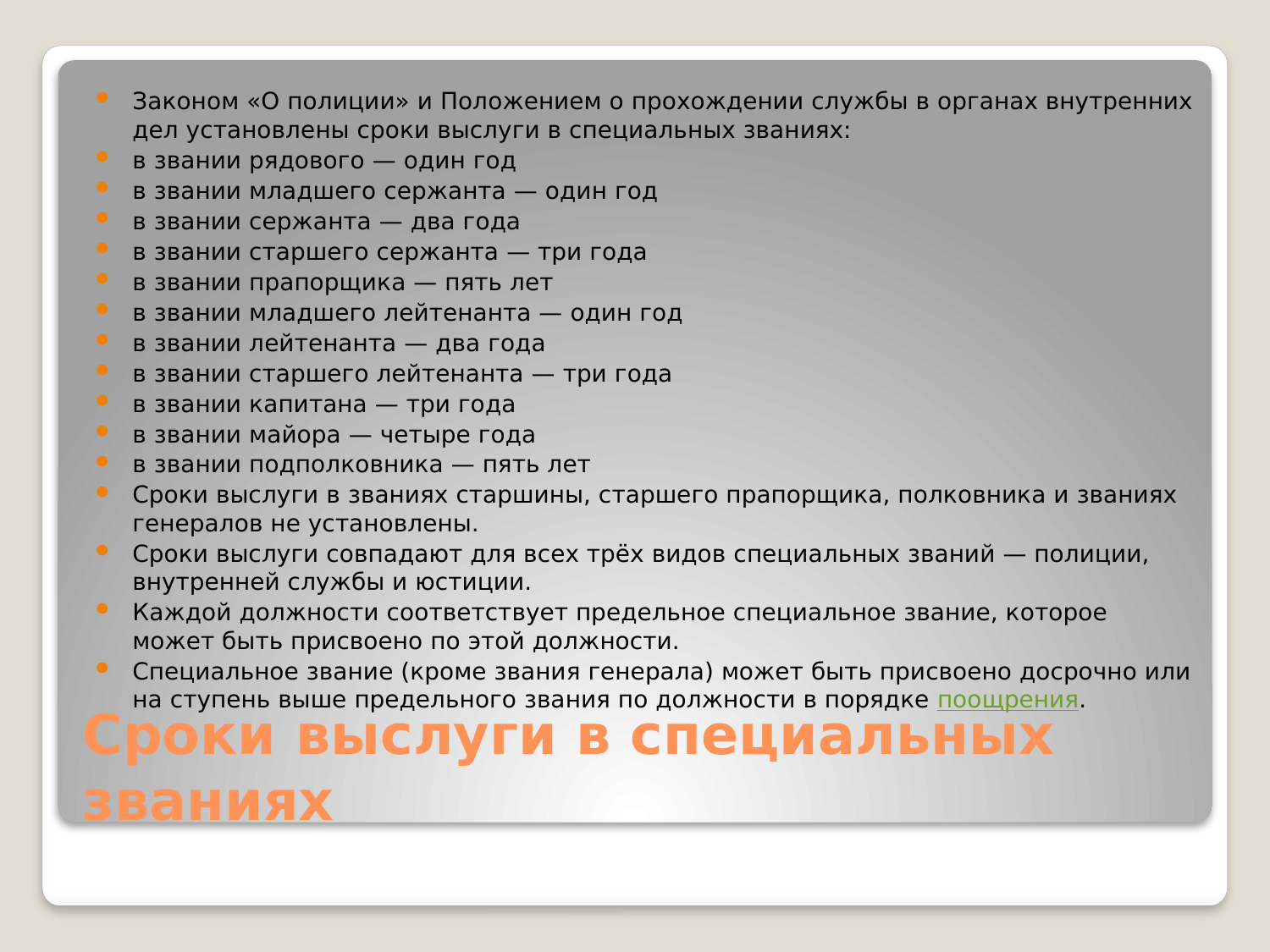

Законом «О полиции» и Положением о прохождении службы в органах внутренних дел установлены сроки выслуги в специальных званиях:
в звании рядового — один год
в звании младшего сержанта — один год
в звании сержанта — два года
в звании старшего сержанта — три года
в звании прапорщика — пять лет
в звании младшего лейтенанта — один год
в звании лейтенанта — два года
в звании старшего лейтенанта — три года
в звании капитана — три года
в звании майора — четыре года
в звании подполковника — пять лет
Сроки выслуги в званиях старшины, старшего прапорщика, полковника и званиях генералов не установлены.
Сроки выслуги совпадают для всех трёх видов специальных званий — полиции, внутренней службы и юстиции.
Каждой должности соответствует предельное специальное звание, которое может быть присвоено по этой должности.
Специальное звание (кроме звания генерала) может быть присвоено досрочно или на ступень выше предельного звания по должности в порядке поощрения.

# Сроки выслуги в специальных званиях